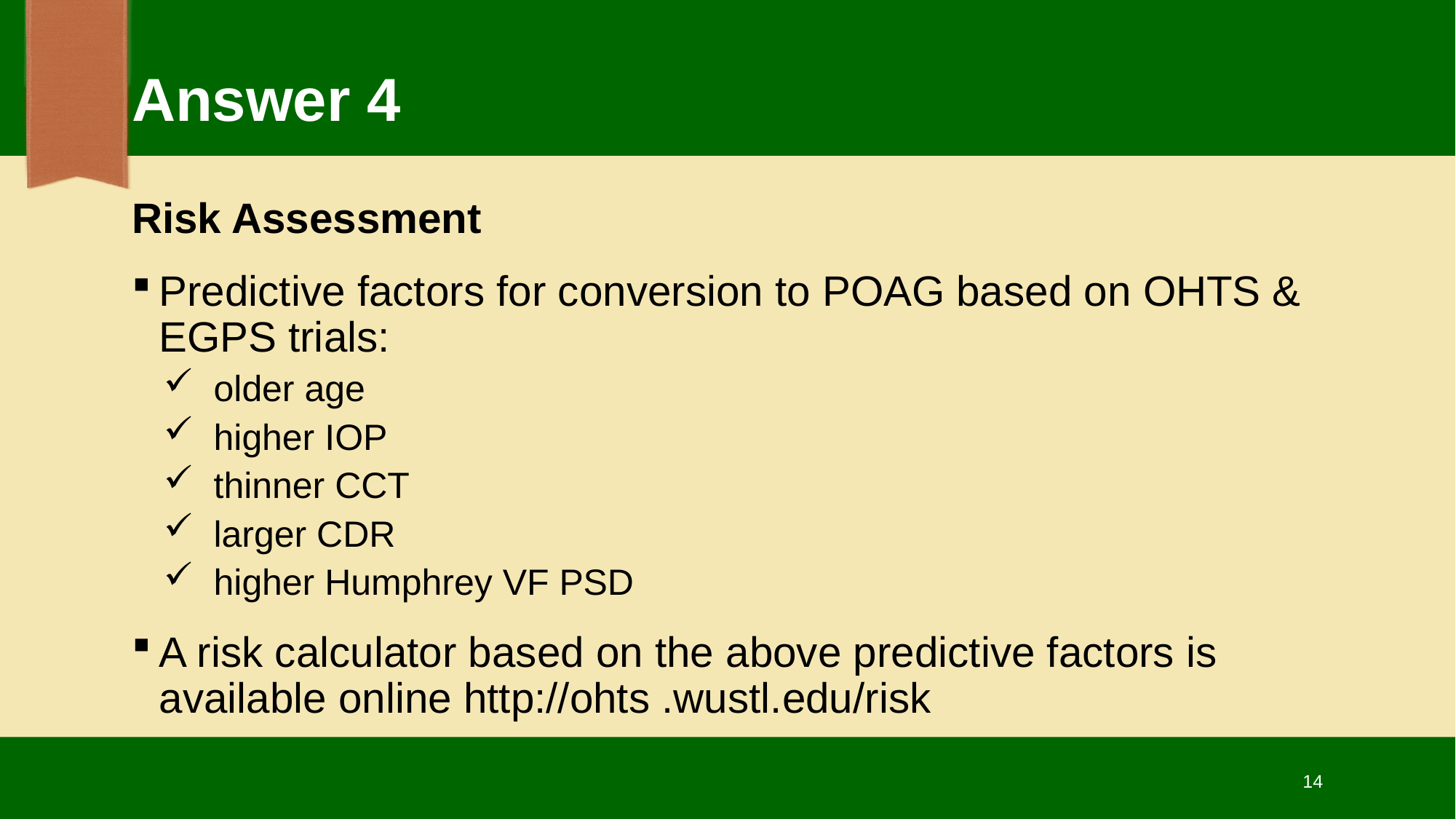

# Answer 4
Risk Assessment
Predictive factors for conversion to POAG based on OHTS & EGPS trials:
older age
higher IOP
thinner CCT
larger CDR
higher Humphrey VF PSD
A risk calculator based on the above predictive factors is available online http://ohts .wustl.edu/risk

14